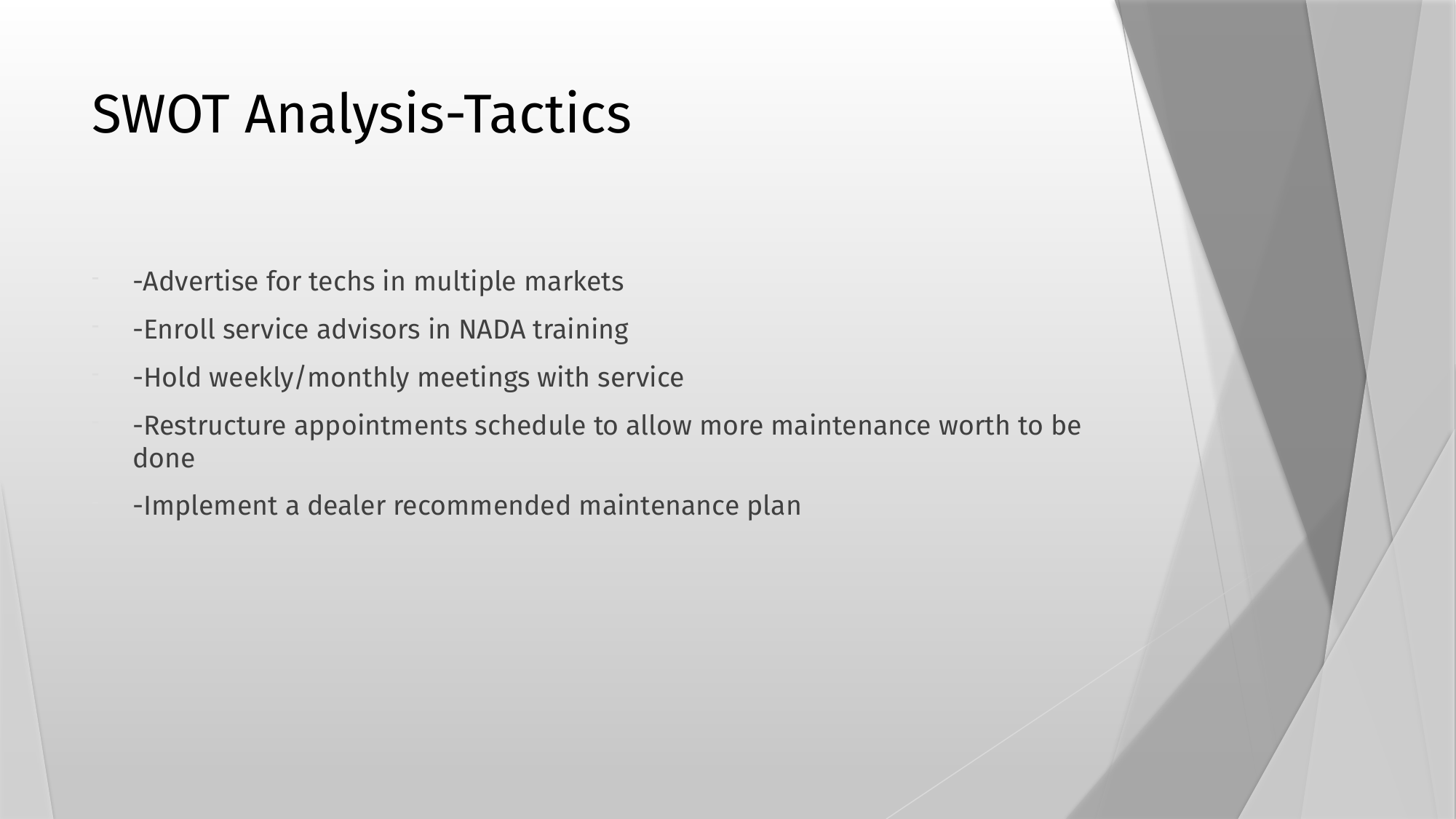

# SWOT Analysis-Tactics
-Advertise for techs in multiple markets
-Enroll service advisors in NADA training
-Hold weekly/monthly meetings with service
-Restructure appointments schedule to allow more maintenance worth to be done
-Implement a dealer recommended maintenance plan